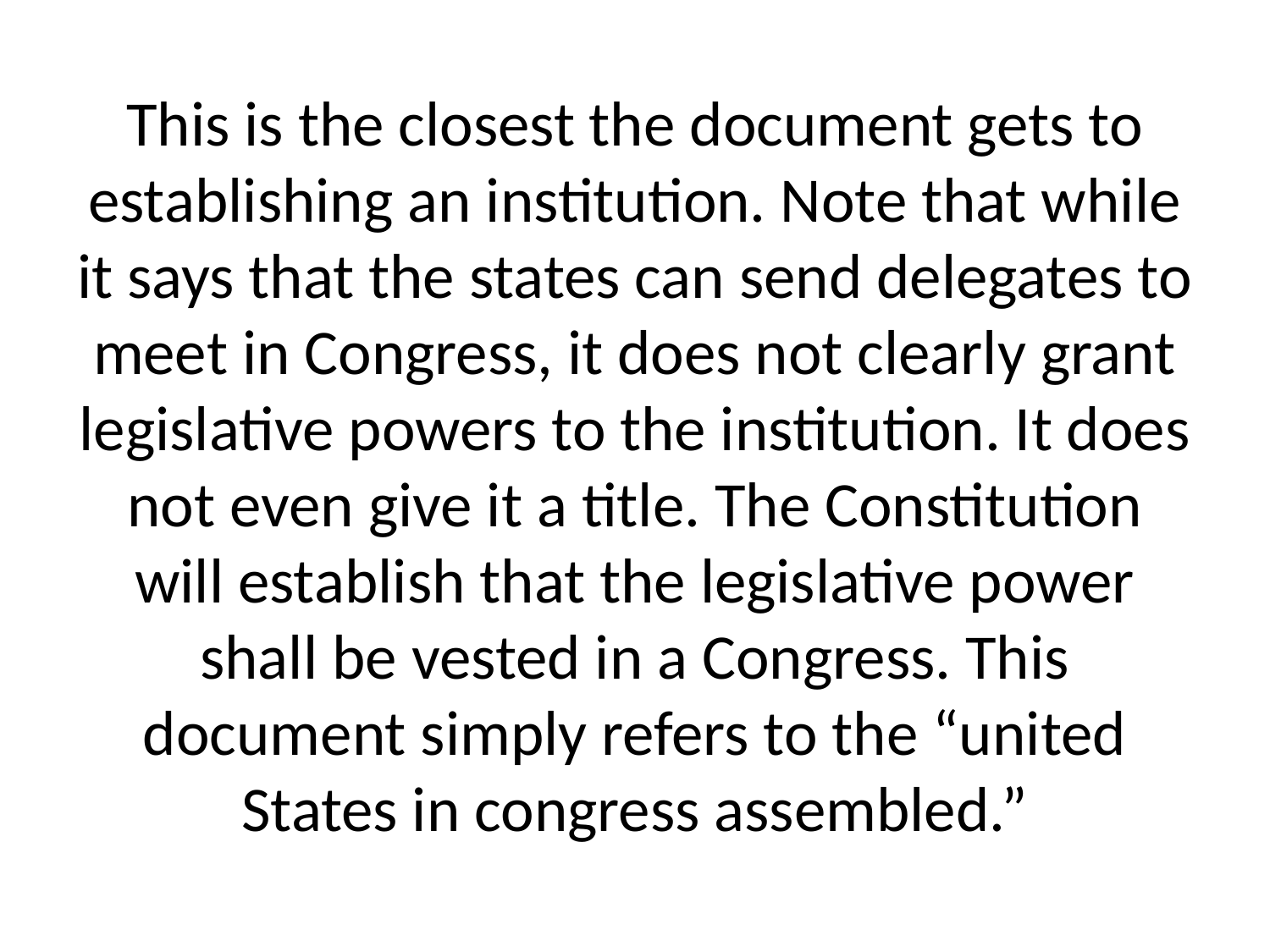

# This is the closest the document gets to establishing an institution. Note that while it says that the states can send delegates to meet in Congress, it does not clearly grant legislative powers to the institution. It does not even give it a title. The Constitution will establish that the legislative power shall be vested in a Congress. This document simply refers to the “united States in congress assembled.”